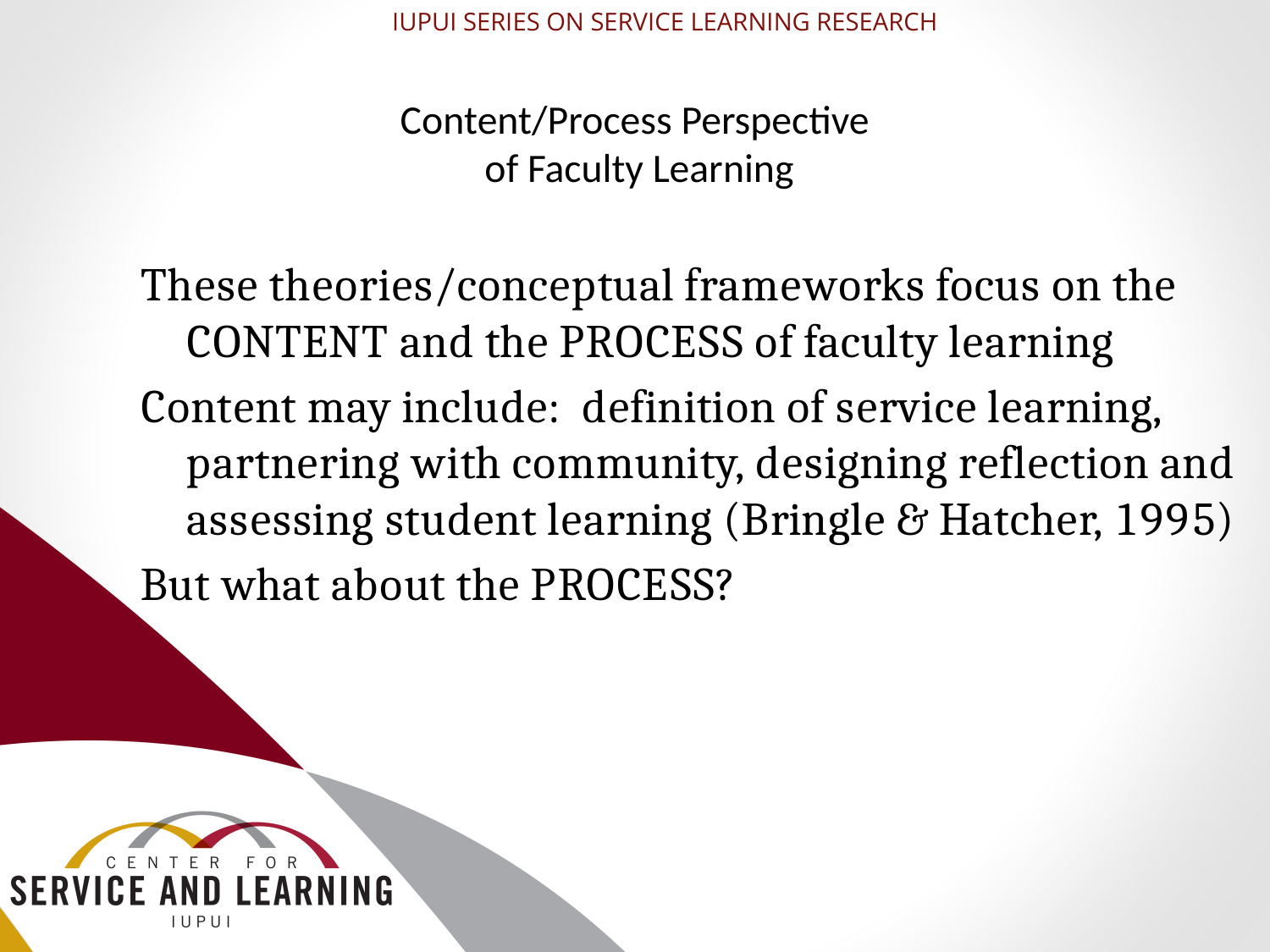

IUPUI SERIES ON SERVICE LEARNING RESEARCH
# Content/Process Perspective of Faculty Learning
These theories/conceptual frameworks focus on the CONTENT and the PROCESS of faculty learning
Content may include:  definition of service learning, partnering with community, designing reflection and assessing student learning (Bringle & Hatcher, 1995)
But what about the PROCESS?